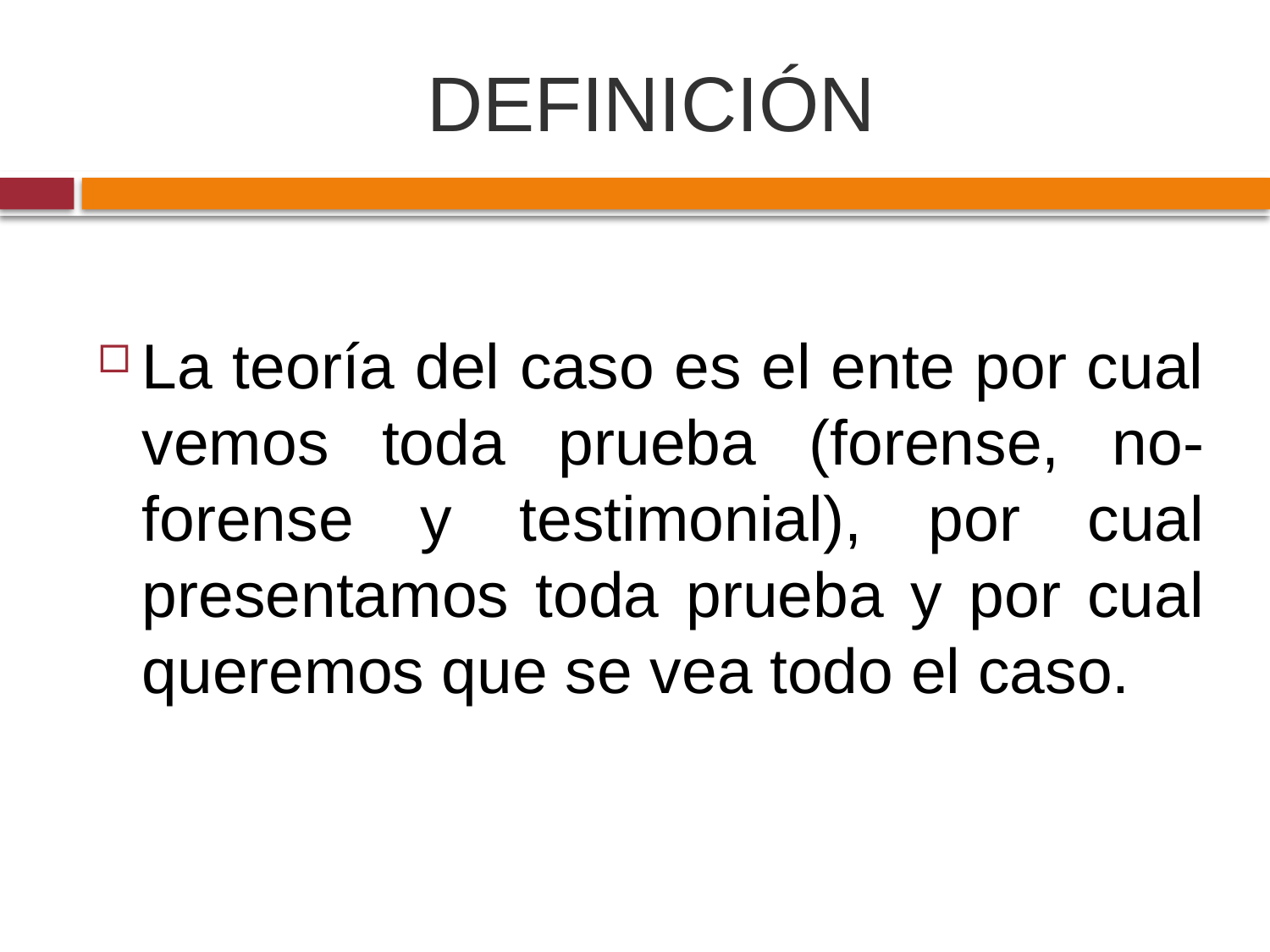

# DEFINICIÓN

La teoría del caso es el ente por cual vemos toda prueba (forense, no-forense y testimonial), por cual presentamos toda prueba y por cual queremos que se vea todo el caso.